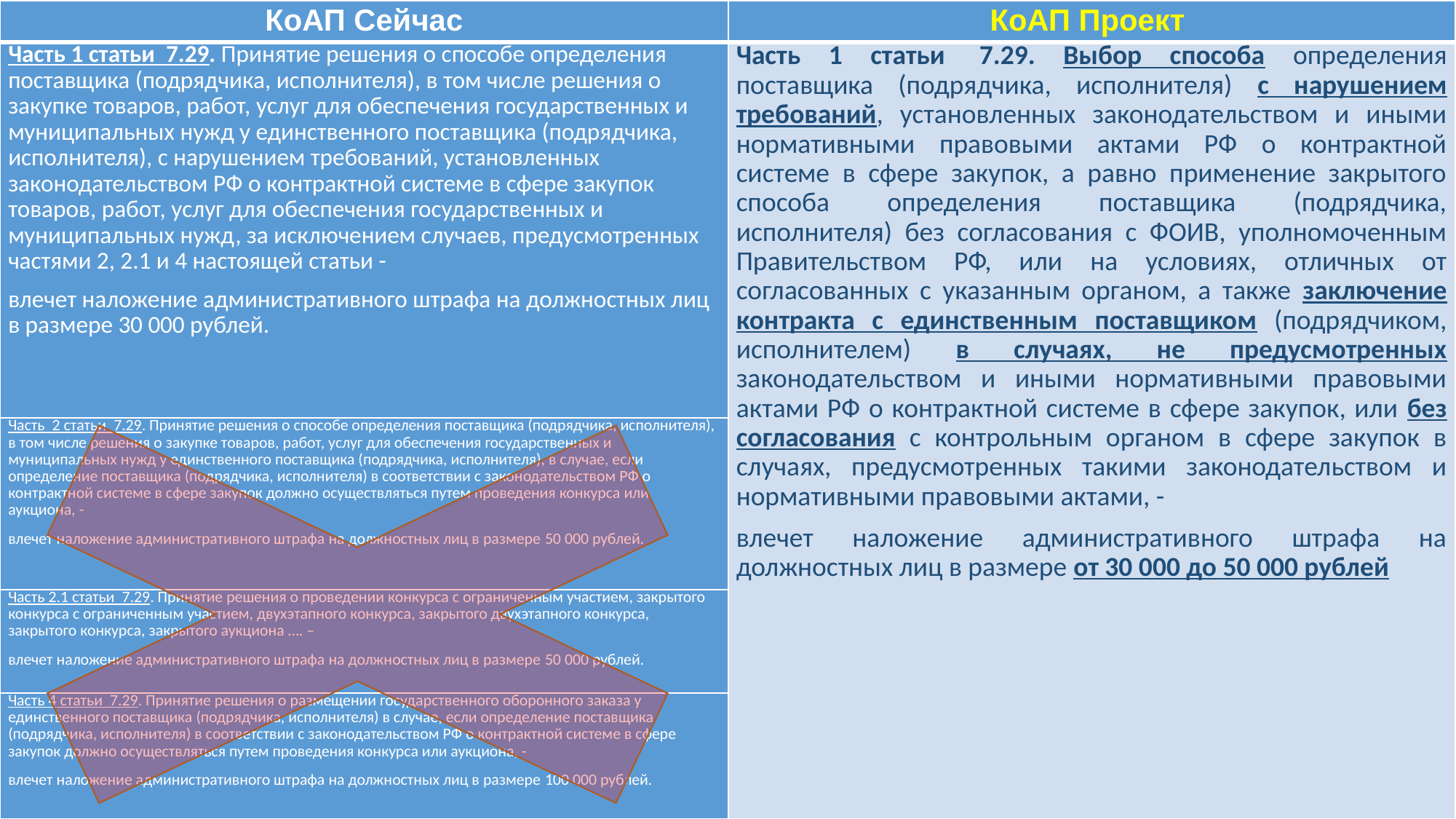

| КоАП Сейчас | КоАП Проект |
| --- | --- |
| Часть 1 статьи  7.29. Принятие решения о способе определения поставщика (подрядчика, исполнителя), в том числе решения о закупке товаров, работ, услуг для обеспечения государственных и муниципальных нужд у единственного поставщика (подрядчика, исполнителя), с нарушением требований, установленных законодательством РФ о контрактной системе в сфере закупок товаров, работ, услуг для обеспечения государственных и муниципальных нужд, за исключением случаев, предусмотренных частями 2, 2.1 и 4 настоящей статьи - влечет наложение административного штрафа на должностных лиц в размере 30 000 рублей. | Часть 1 статьи  7.29. Выбор способа определения поставщика (подрядчика, исполнителя) с нарушением требований, установленных законодательством и иными нормативными правовыми актами РФ о контрактной системе в сфере закупок, а равно применение закрытого способа определения поставщика (подрядчика, исполнителя) без согласования с ФОИВ, уполномоченным Правительством РФ, или на условиях, отличных от согласованных с указанным органом, а также заключение контракта с единственным поставщиком (подрядчиком, исполнителем) в случаях, не предусмотренных законодательством и иными нормативными правовыми актами РФ о контрактной системе в сфере закупок, или без согласования с контрольным органом в сфере закупок в случаях, предусмотренных такими законодательством и нормативными правовыми актами, - влечет наложение административного штрафа на должностных лиц в размере от 30 000 до 50 000 рублей |
| Часть  2 статьи  7.29. Принятие решения о способе определения поставщика (подрядчика, исполнителя), в том числе решения о закупке товаров, работ, услуг для обеспечения государственных и муниципальных нужд у единственного поставщика (подрядчика, исполнителя), в случае, если определение поставщика (подрядчика, исполнителя) в соответствии с законодательством РФ о контрактной системе в сфере закупок должно осуществляться путем проведения конкурса или аукциона, - влечет наложение административного штрафа на должностных лиц в размере 50 000 рублей. |  |
| Часть 2.1 статьи  7.29. Принятие решения о проведении конкурса с ограниченным участием, закрытого конкурса с ограниченным участием, двухэтапного конкурса, закрытого двухэтапного конкурса, закрытого конкурса, закрытого аукциона …. – влечет наложение административного штрафа на должностных лиц в размере 50 000 рублей. |  |
| Часть 4 статьи  7.29. Принятие решения о размещении государственного оборонного заказа у единственного поставщика (подрядчика, исполнителя) в случае, если определение поставщика (подрядчика, исполнителя) в соответствии с законодательством РФ о контрактной системе в сфере закупок должно осуществляться путем проведения конкурса или аукциона, - влечет наложение административного штрафа на должностных лиц в размере 100 000 рублей. |  |